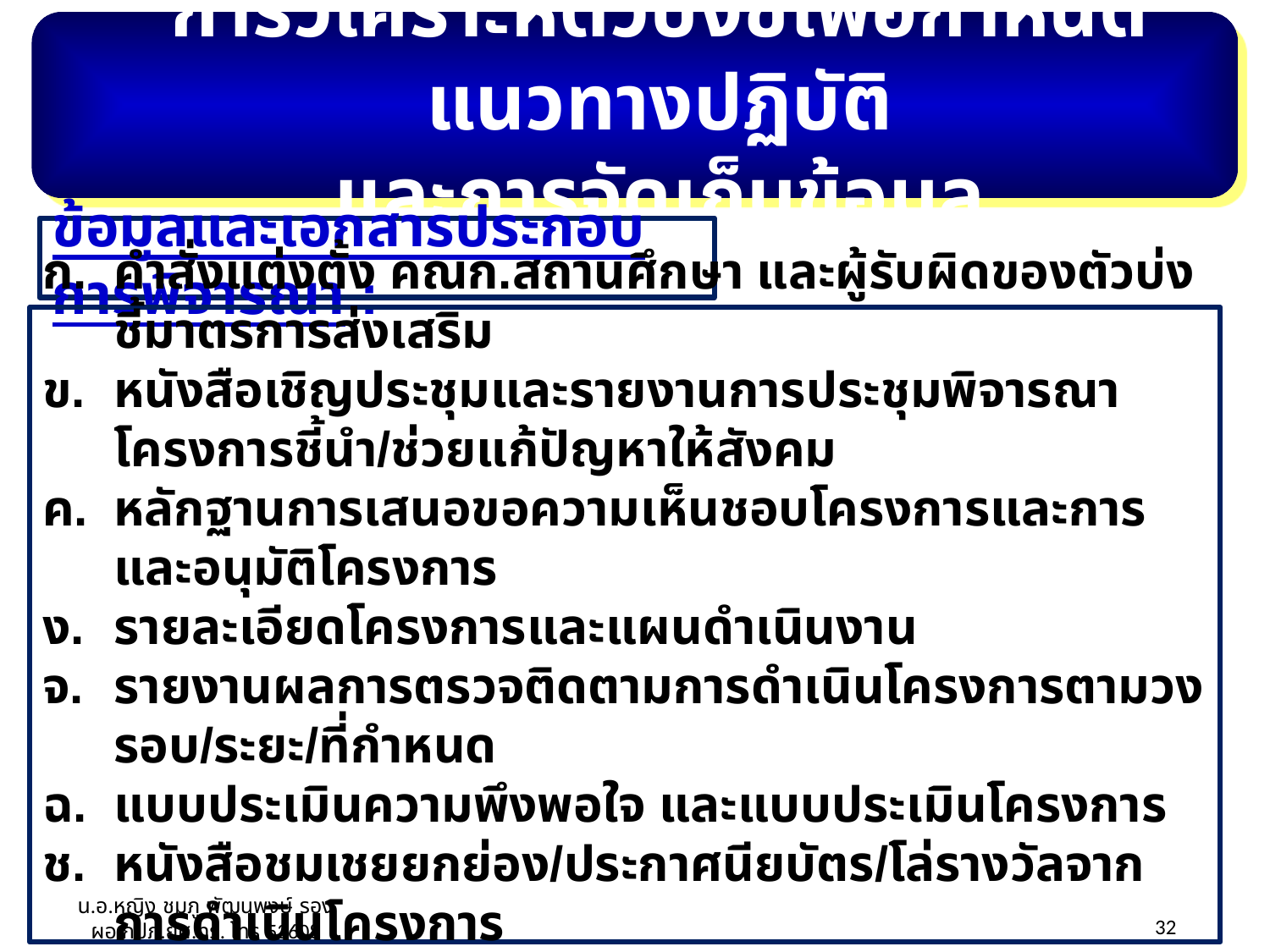

การวิเคราะห์ตัวบ่งชี้เพื่อกำหนดแนวทางปฏิบัติ
และการจัดเก็บข้อมูล
ข้อมูลและเอกสารประกอบการพิจารณา :
คำสั่งแต่งตั้ง คณก.สถานศึกษา และผู้รับผิดของตัวบ่งชี้มาตรการส่งเสริม
หนังสือเชิญประชุมและรายงานการประชุมพิจารณาโครงการชี้นำ/ช่วยแก้ปัญหาให้สังคม
หลักฐานการเสนอขอความเห็นชอบโครงการและการและอนุมัติโครงการ
รายละเอียดโครงการและแผนดำเนินงาน
รายงานผลการตรวจติดตามการดำเนินโครงการตามวงรอบ/ระยะ/ที่กำหนด
แบบประเมินความพึงพอใจ และแบบประเมินโครงการ
หนังสือชมเชยยกย่อง/ประกาศนียบัตร/โล่รางวัลจากการดำเนินโครงการ
รายงานและสรุปผลการประเมินโครงการ
26/03/55
น.อ.หญิง ชมภู พัฒนพงษ์ รอง ผอ.กปภ.ยศ.ทร. โทร 53608
32